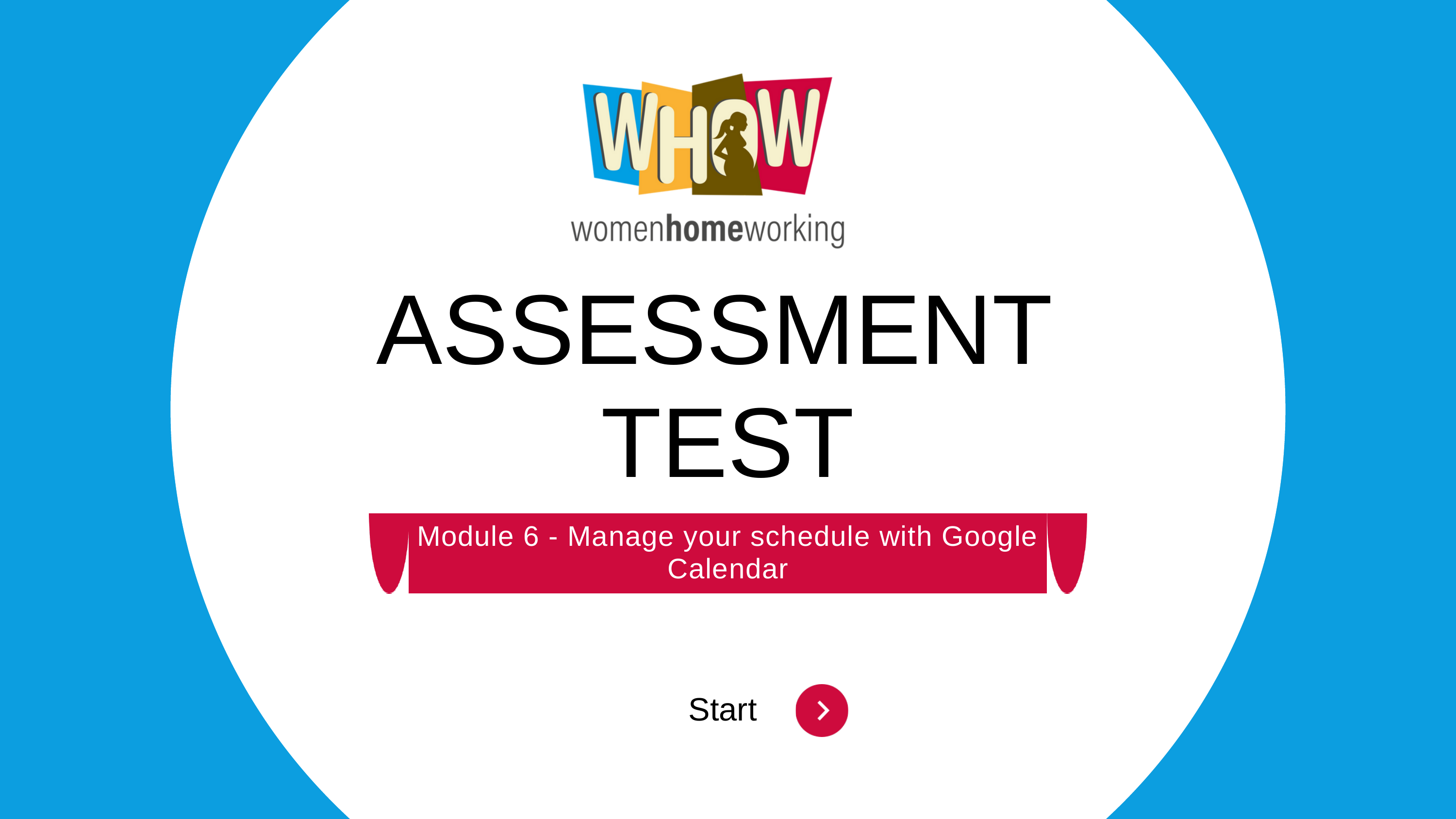

ASSESSMENT
TEST

Module 6 - Manage your schedule with Google Calendar

Start